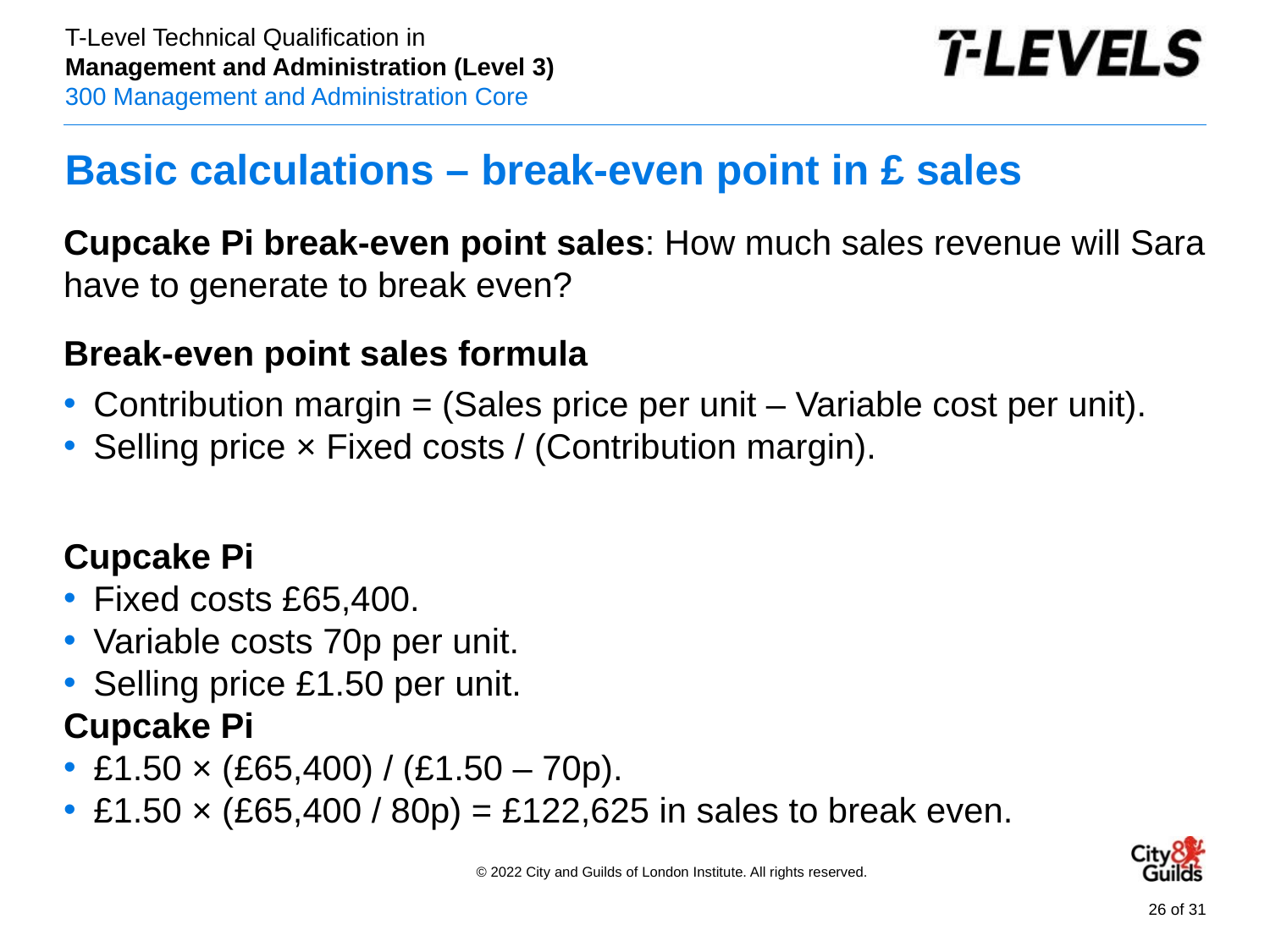

# Basic calculations – break-even point in £ sales
Cupcake Pi break-even point sales: How much sales revenue will Sara have to generate to break even?
Break-even point sales formula
Contribution margin = (Sales price per unit – Variable cost per unit).
Selling price × Fixed costs / (Contribution margin).

Cupcake Pi
Fixed costs £65,400.
Variable costs 70p per unit.
Selling price £1.50 per unit.
Cupcake Pi
£1.50 × (£65,400) / (£1.50 – 70p).
£1.50 × (£65,400 / 80p) = £122,625 in sales to break even.